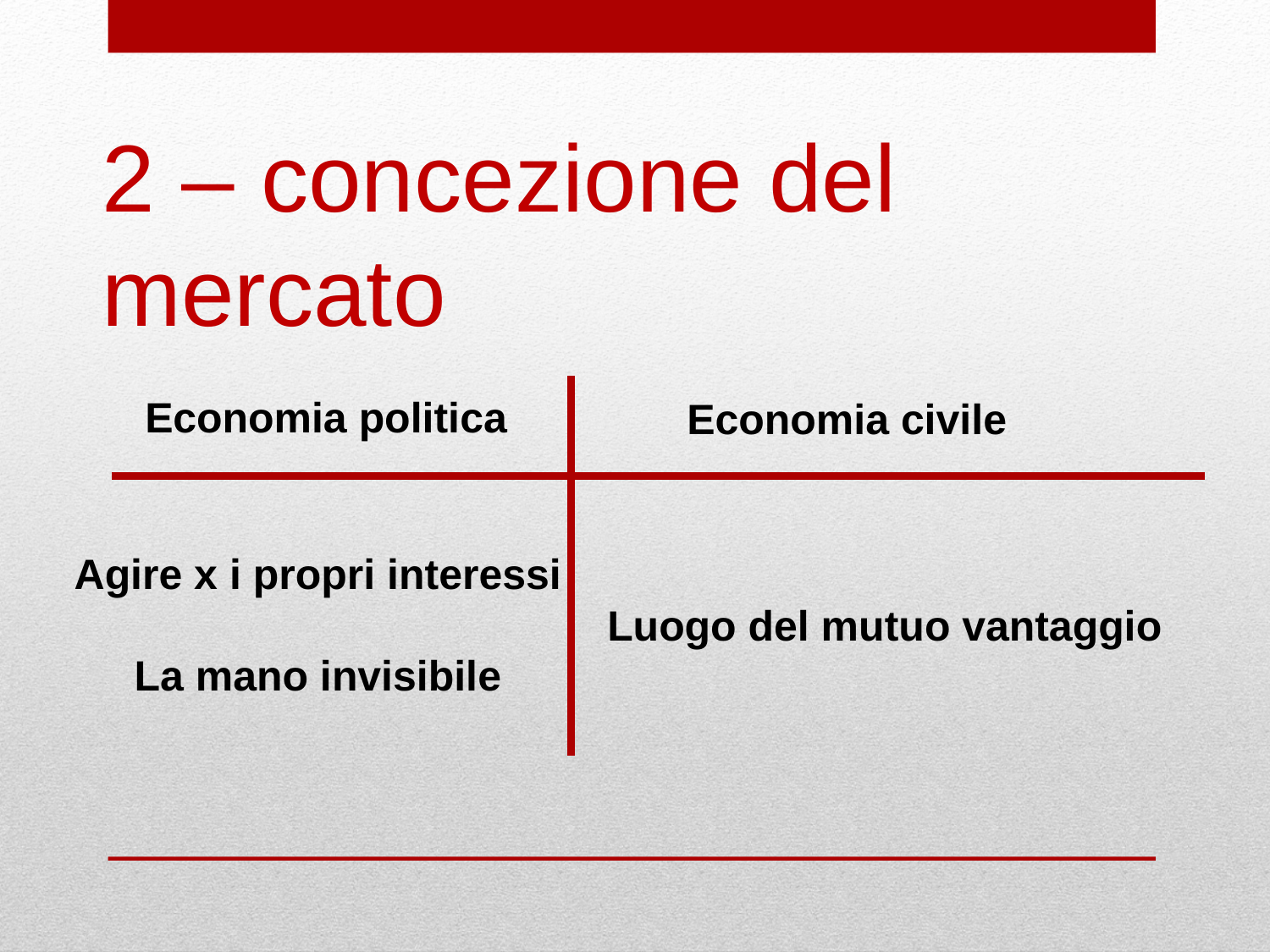

2 – concezione del mercato

Economia politica
Economia civile

Agire x i propri interessi

La mano invisibile
Luogo del mutuo vantaggio